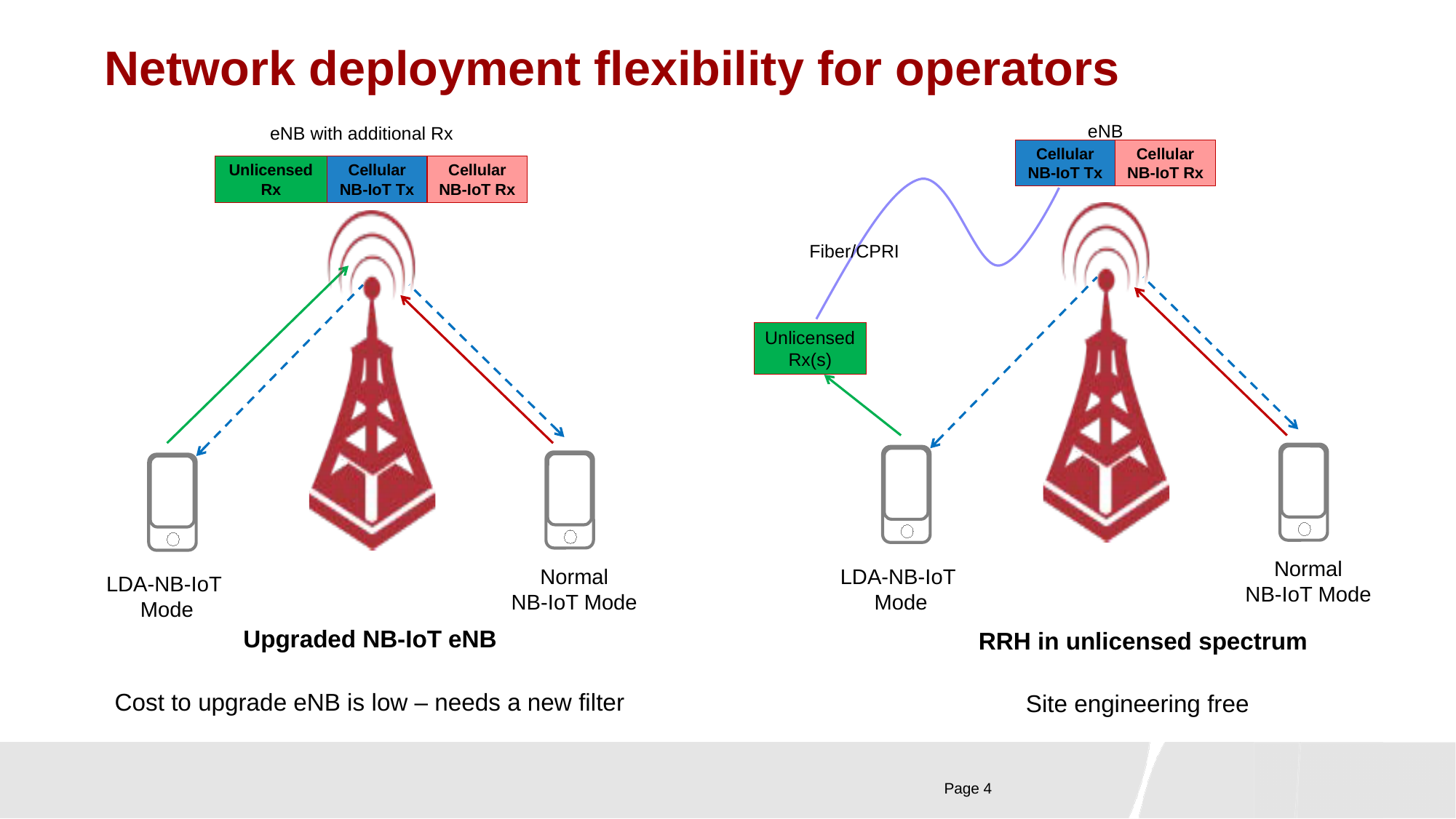

# Network deployment flexibility for operators
eNB
eNB with additional Rx
Cellular
NB-IoT Tx
Cellular
NB-IoT Rx
Unlicensed
Rx
Cellular
NB-IoT Tx
Cellular
NB-IoT Rx

Fiber/CPRI
Unlicensed
Rx(s)

Normal
NB-IoT Mode
Normal
NB-IoT Mode
LDA-NB-IoT
Mode
LDA-NB-IoT
Mode
Upgraded NB-IoT eNB
RRH in unlicensed spectrum
Cost to upgrade eNB is low – needs a new filter
Site engineering free